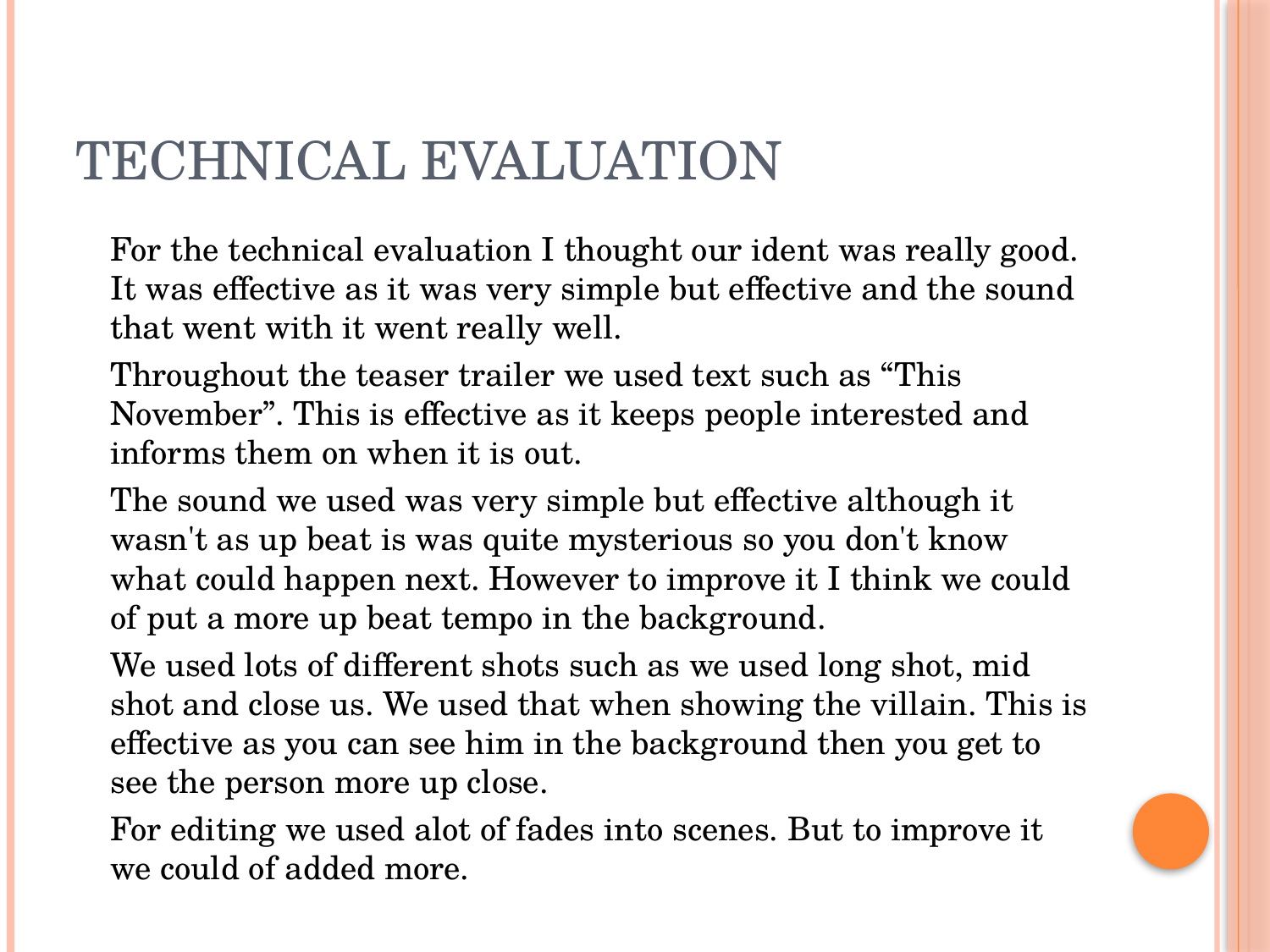

# Technical Evaluation
	For the technical evaluation I thought our ident was really good. It was effective as it was very simple but effective and the sound that went with it went really well.
	Throughout the teaser trailer we used text such as “This November”. This is effective as it keeps people interested and informs them on when it is out.
	The sound we used was very simple but effective although it wasn't as up beat is was quite mysterious so you don't know what could happen next. However to improve it I think we could of put a more up beat tempo in the background.
 	We used lots of different shots such as we used long shot, mid shot and close us. We used that when showing the villain. This is effective as you can see him in the background then you get to see the person more up close.
	For editing we used alot of fades into scenes. But to improve it we could of added more.